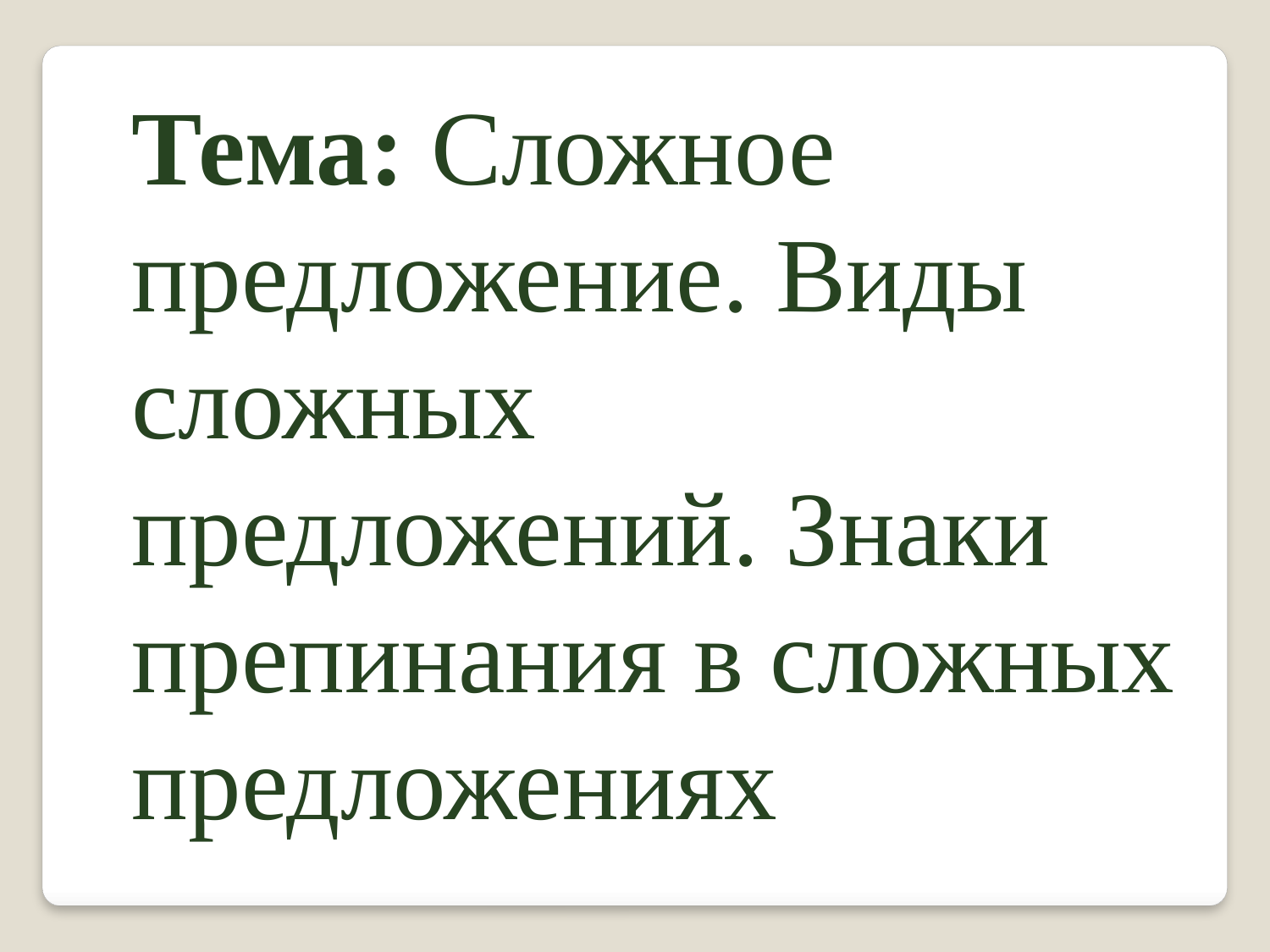

Тема: Сложное предложение. Виды сложных предложений. Знаки препинания в сложных предложениях